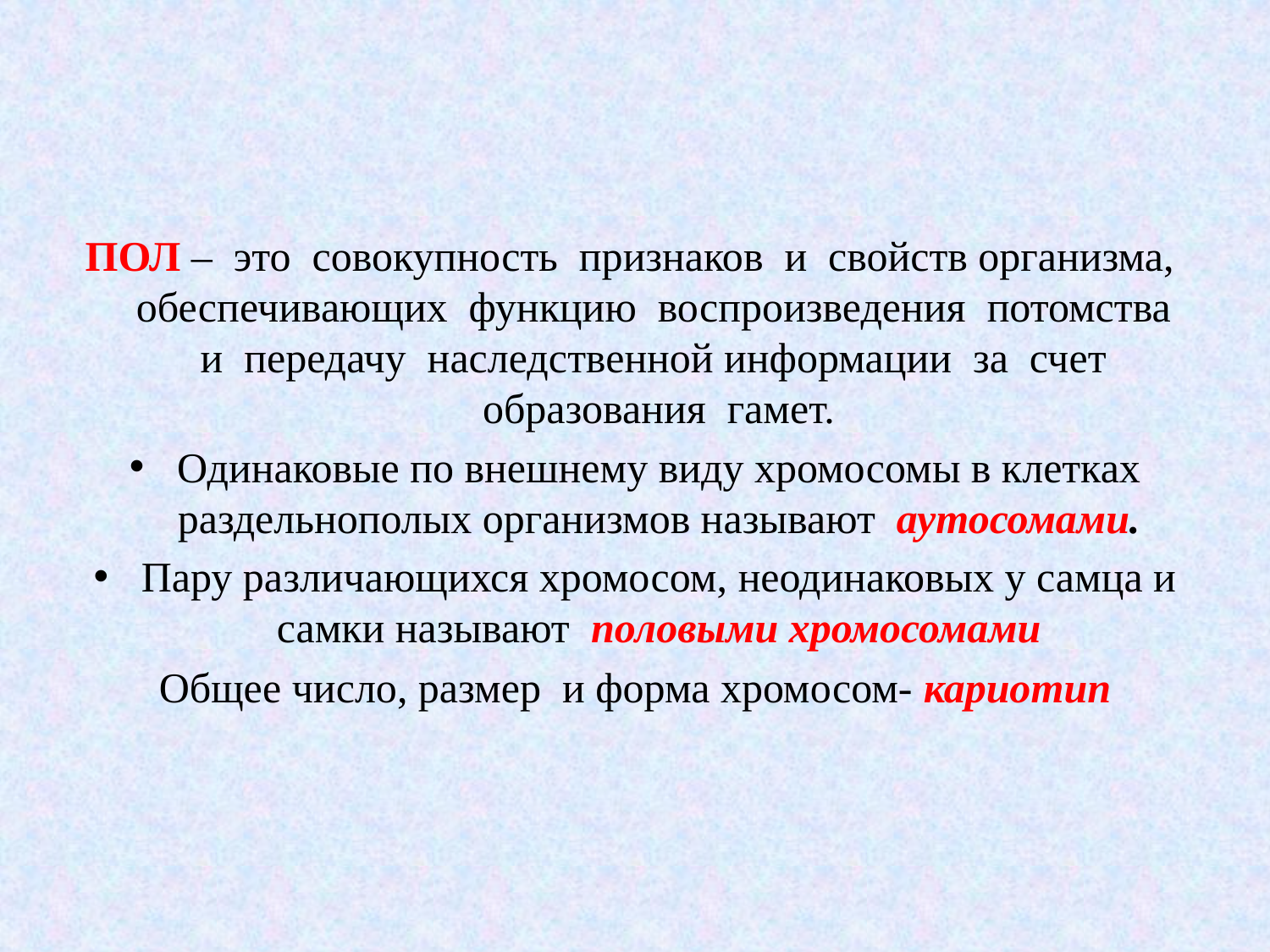

#
ПОЛ –  это  совокупность  признаков  и  свойств организма,  обеспечивающих  функцию  воспроизведения  потомства  и  передачу  наследственной информации  за  счет  образования  гамет.
Одинаковые по внешнему виду хромосомы в клетках раздельнополых организмов называют  аутосомами.
Пару различающихся хромосом, неодинаковых у самца и самки называют  половыми хромосомами
Общее число, размер  и форма хромосом- кариотип